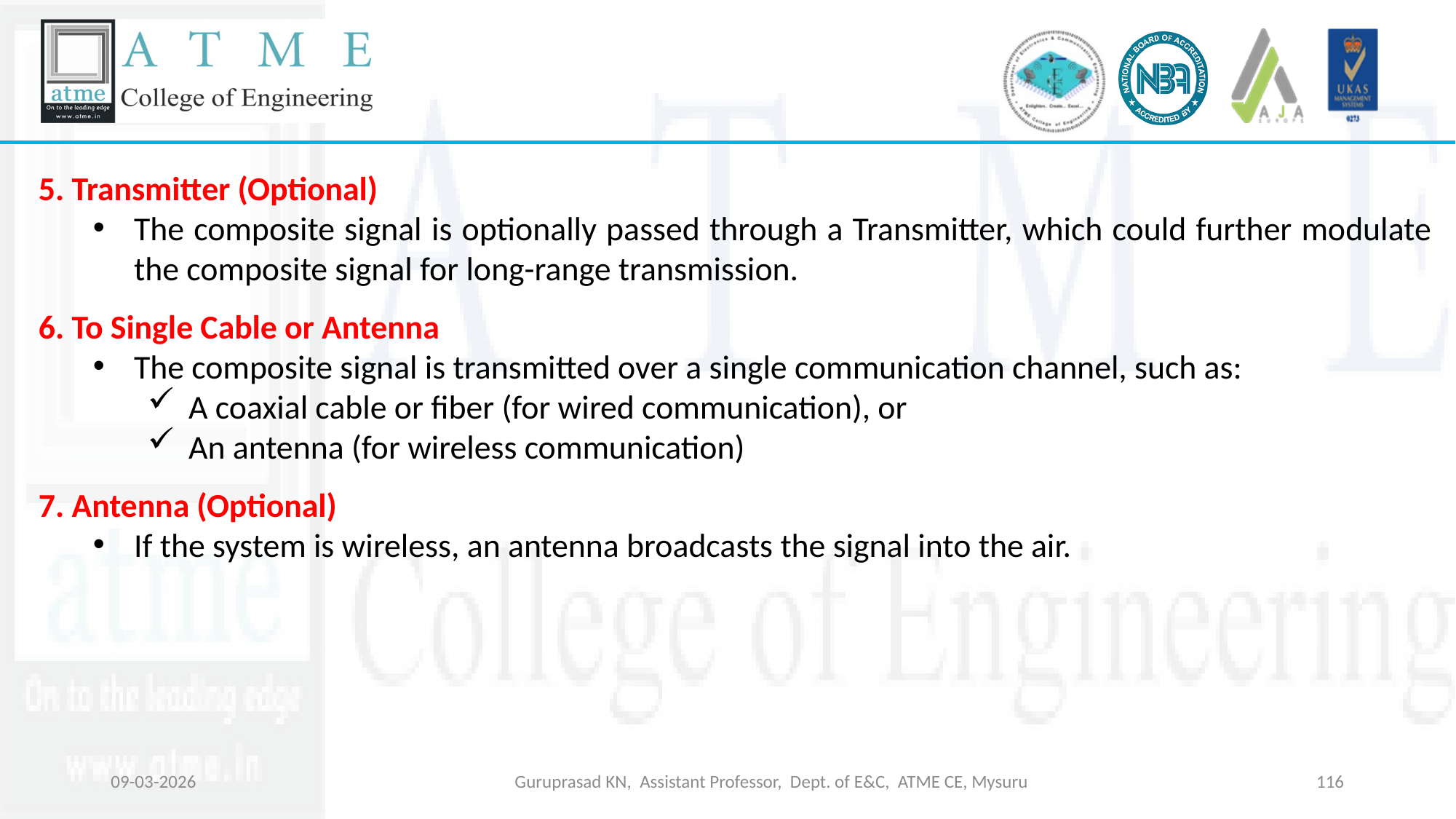

5. Transmitter (Optional)
The composite signal is optionally passed through a Transmitter, which could further modulate the composite signal for long-range transmission.

6. To Single Cable or Antenna
The composite signal is transmitted over a single communication channel, such as:
A coaxial cable or fiber (for wired communication), or
An antenna (for wireless communication)

7. Antenna (Optional)
If the system is wireless, an antenna broadcasts the signal into the air.

09-03-2026
Guruprasad KN,  Assistant Professor,  Dept. of E&C,  ATME CE, Mysuru
116